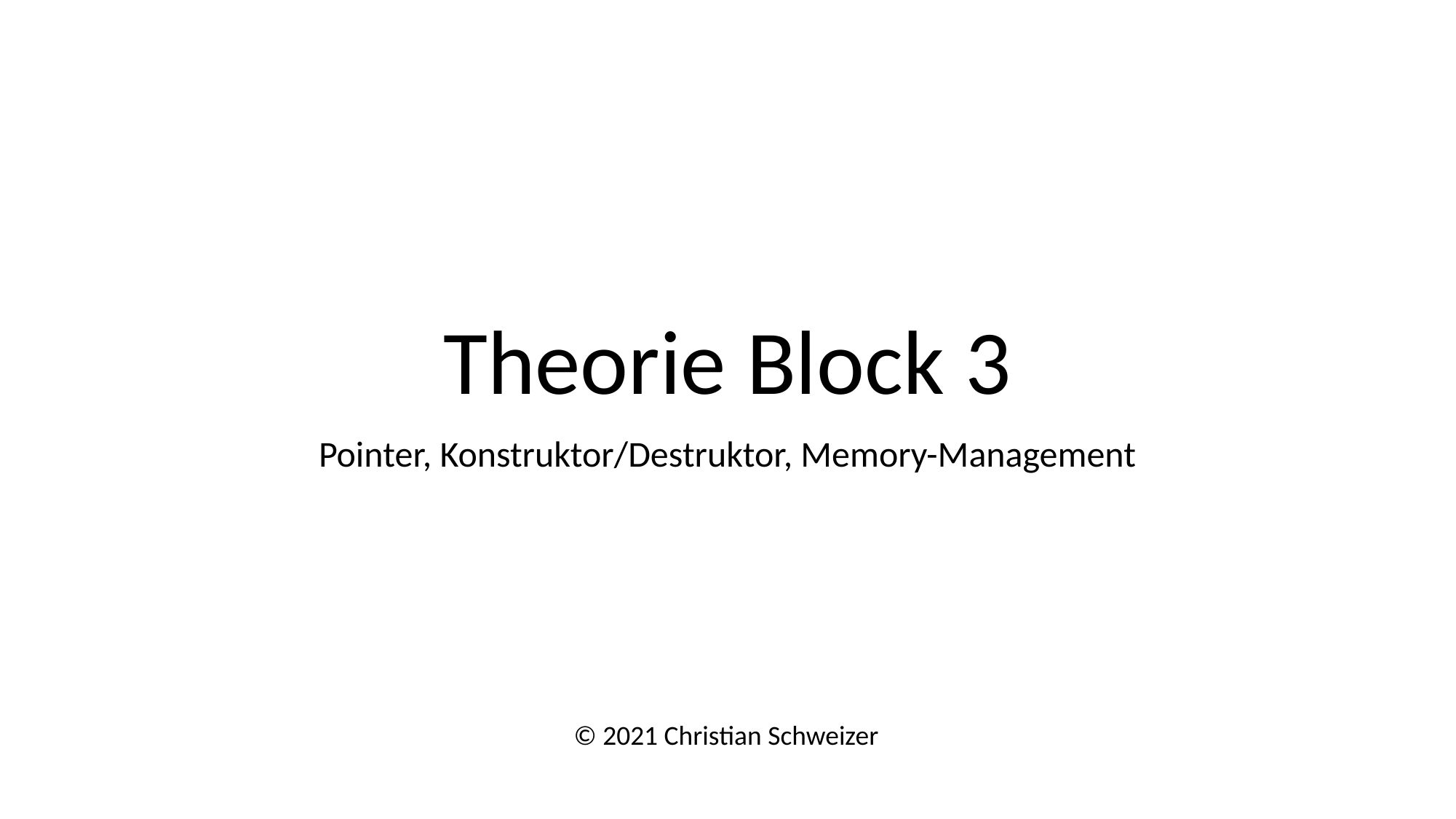

# Theorie Block 3
Pointer, Konstruktor/Destruktor, Memory-Management
© 2021 Christian Schweizer